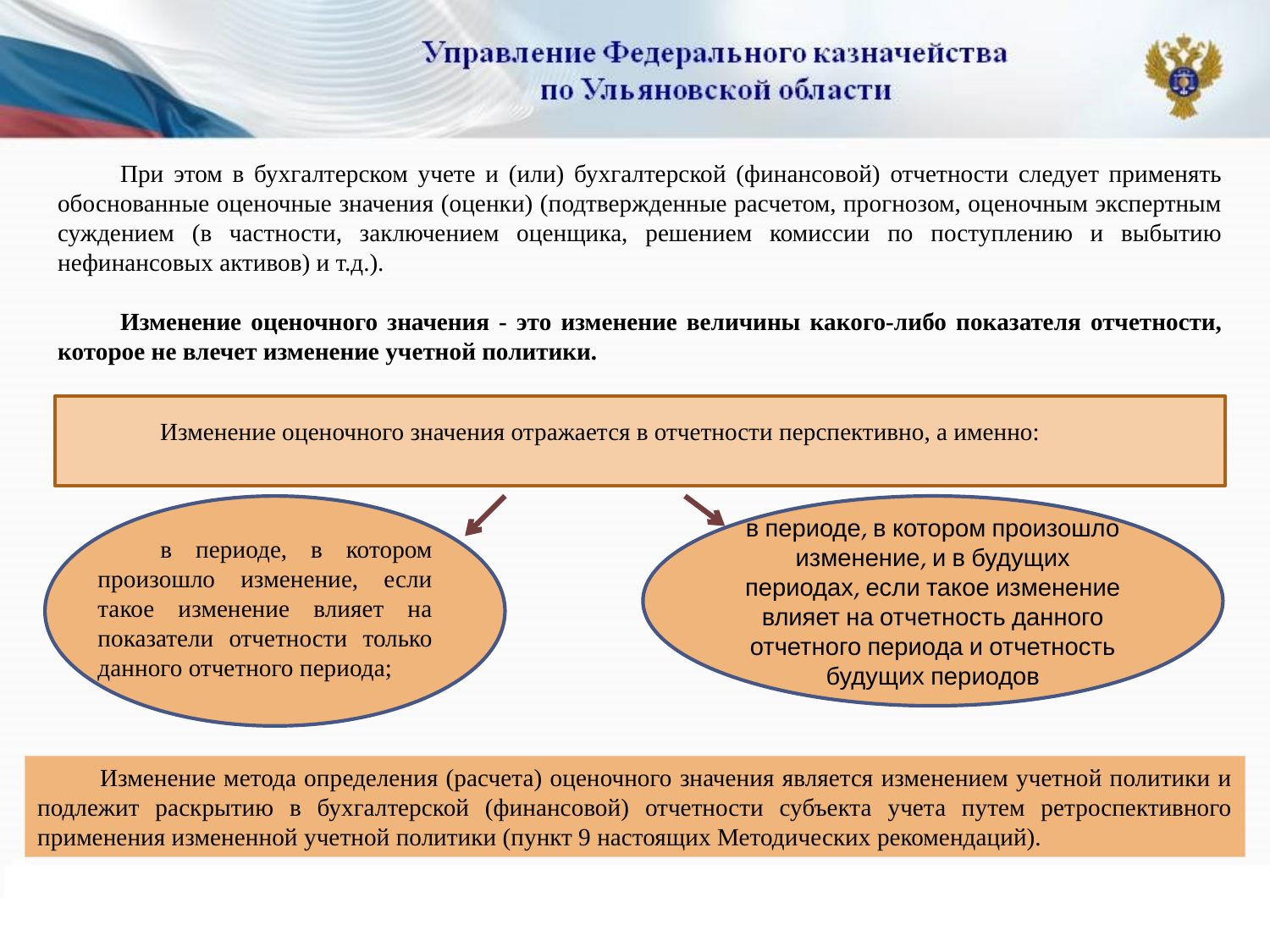

При этом в бухгалтерском учете и (или) бухгалтерской (финансовой) отчетности следует применять обоснованные оценочные значения (оценки) (подтвержденные расчетом, прогнозом, оценочным экспертным суждением (в частности, заключением оценщика, решением комиссии по поступлению и выбытию нефинансовых активов) и т.д.).

Изменение оценочного значения - это изменение величины какого-либо показателя отчетности, которое не влечет изменение учетной политики.

Изменение оценочного значения отражается в отчетности перспективно, а именно:

в периоде, в котором произошло изменение, и в будущих периодах, если такое изменение влияет на отчетность данного отчетного периода и отчетность будущих периодов
в периоде, в котором произошло изменение, если такое изменение влияет на показатели отчетности только данного отчетного периода;
Изменение метода определения (расчета) оценочного значения является изменением учетной политики и подлежит раскрытию в бухгалтерской (финансовой) отчетности субъекта учета путем ретроспективного применения измененной учетной политики (пункт 9 настоящих Методических рекомендаций).